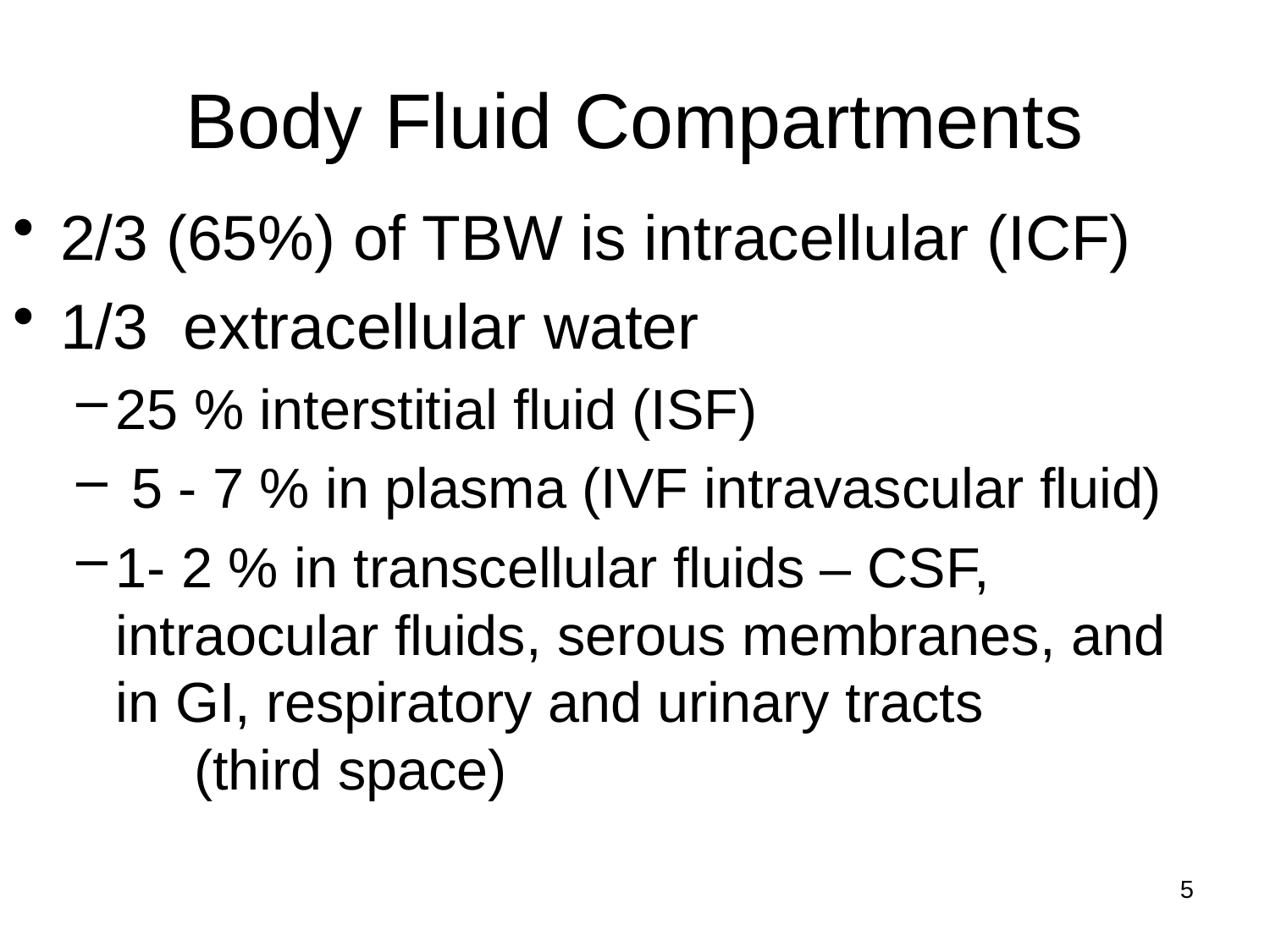

# Body Fluid Compartments
2/3 (65%) of TBW is intracellular (ICF)
1/3  extracellular water
25 % interstitial fluid (ISF)
 5 - 7 % in plasma (IVF intravascular fluid)
1- 2 % in transcellular fluids – CSF, intraocular fluids, serous membranes, and in GI, respiratory and urinary tracts                     (third space)

5